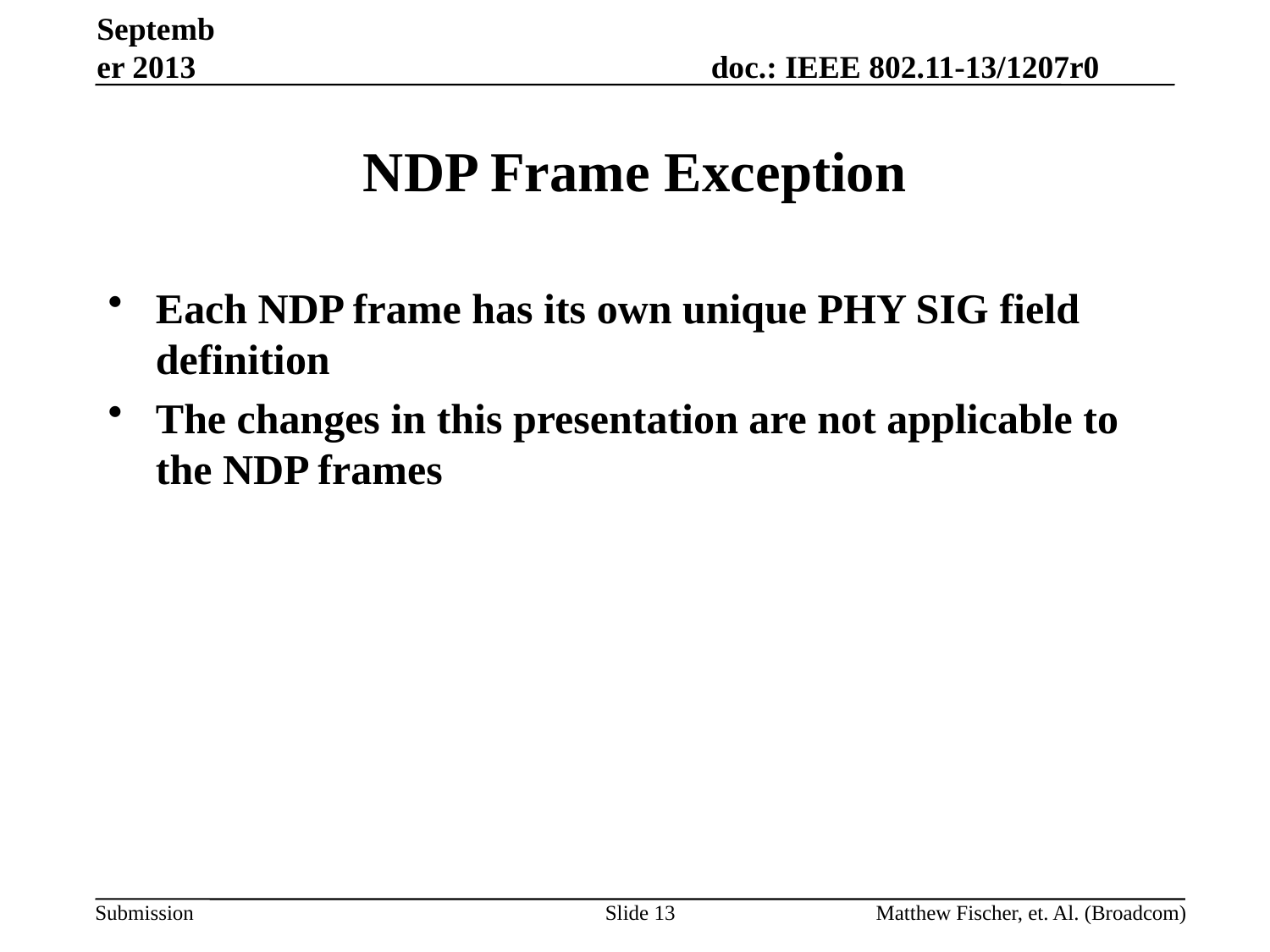

September 2013
# NDP Frame Exception
Each NDP frame has its own unique PHY SIG field definition
The changes in this presentation are not applicable to the NDP frames
Slide 13
Matthew Fischer, et. Al. (Broadcom)